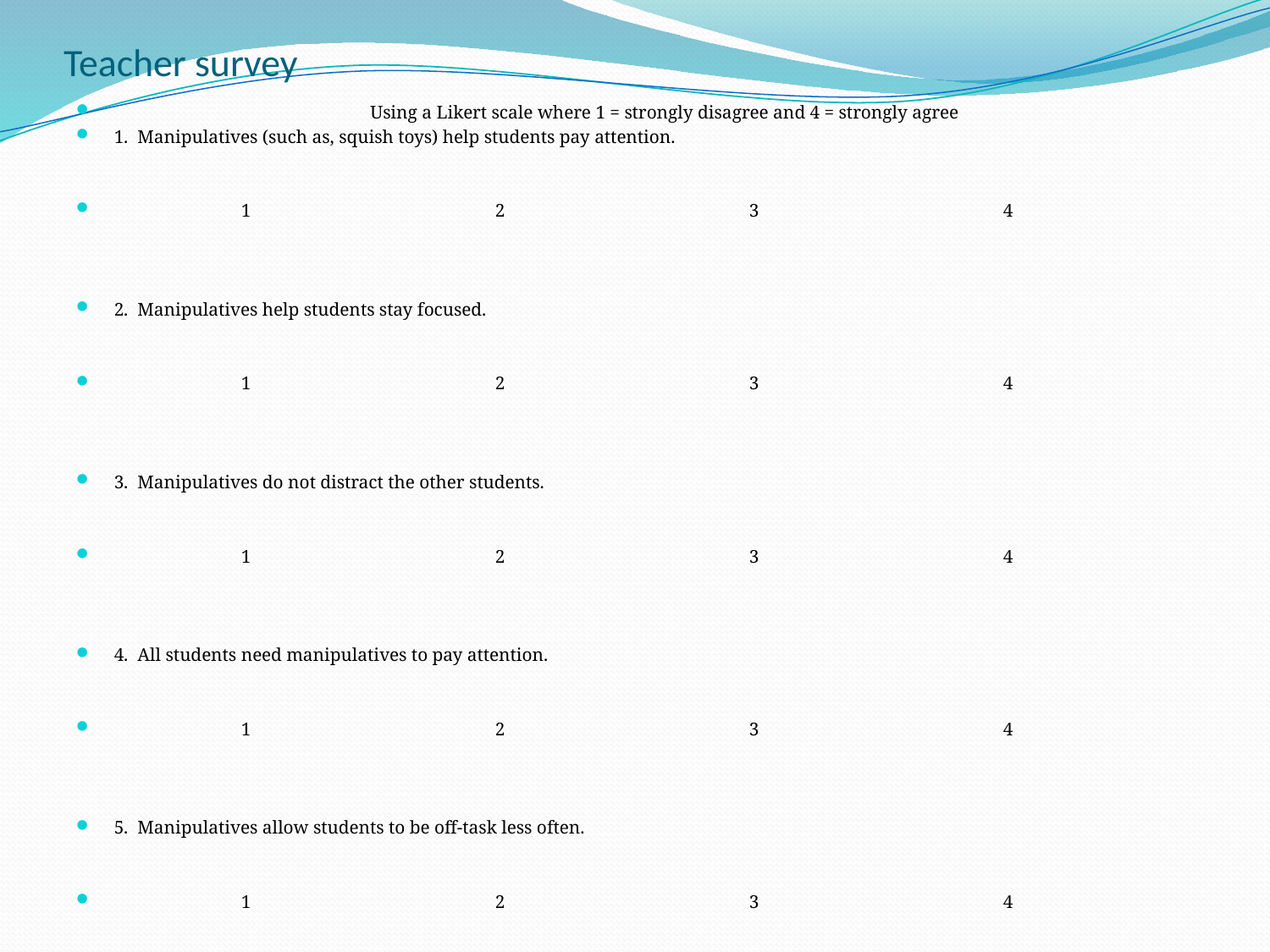

# Teacher survey

                                                       Using a Likert scale where 1 = strongly disagree and 4 = strongly agree
1.  Manipulatives (such as, squish toys) help students pay attention.

	1		2		3		4

2.  Manipulatives help students stay focused.

	1		2		3		4

3.  Manipulatives do not distract the other students.

	1		2		3		4

4.  All students need manipulatives to pay attention.

	1		2		3		4

5.  Manipulatives allow students to be off-task less often.

	1		2		3		4